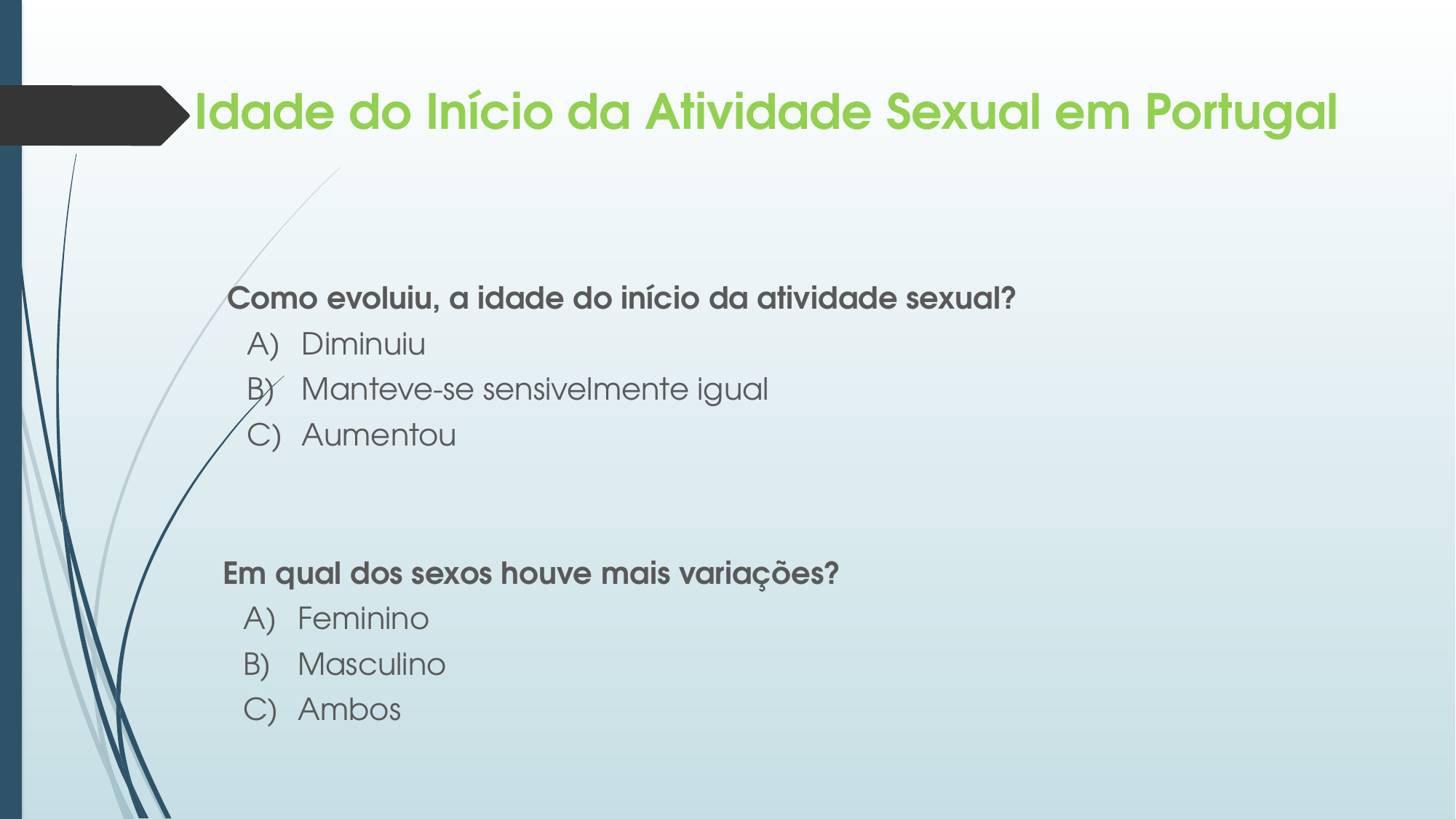

Idade do Início da Atividade Sexual em Portugal
Como evoluiu, a idade do início da atividade sexual?
Diminuiu
Manteve-se sensivelmente igual
Aumentou
Em qual dos sexos houve mais variações?
Feminino
Masculino
Ambos